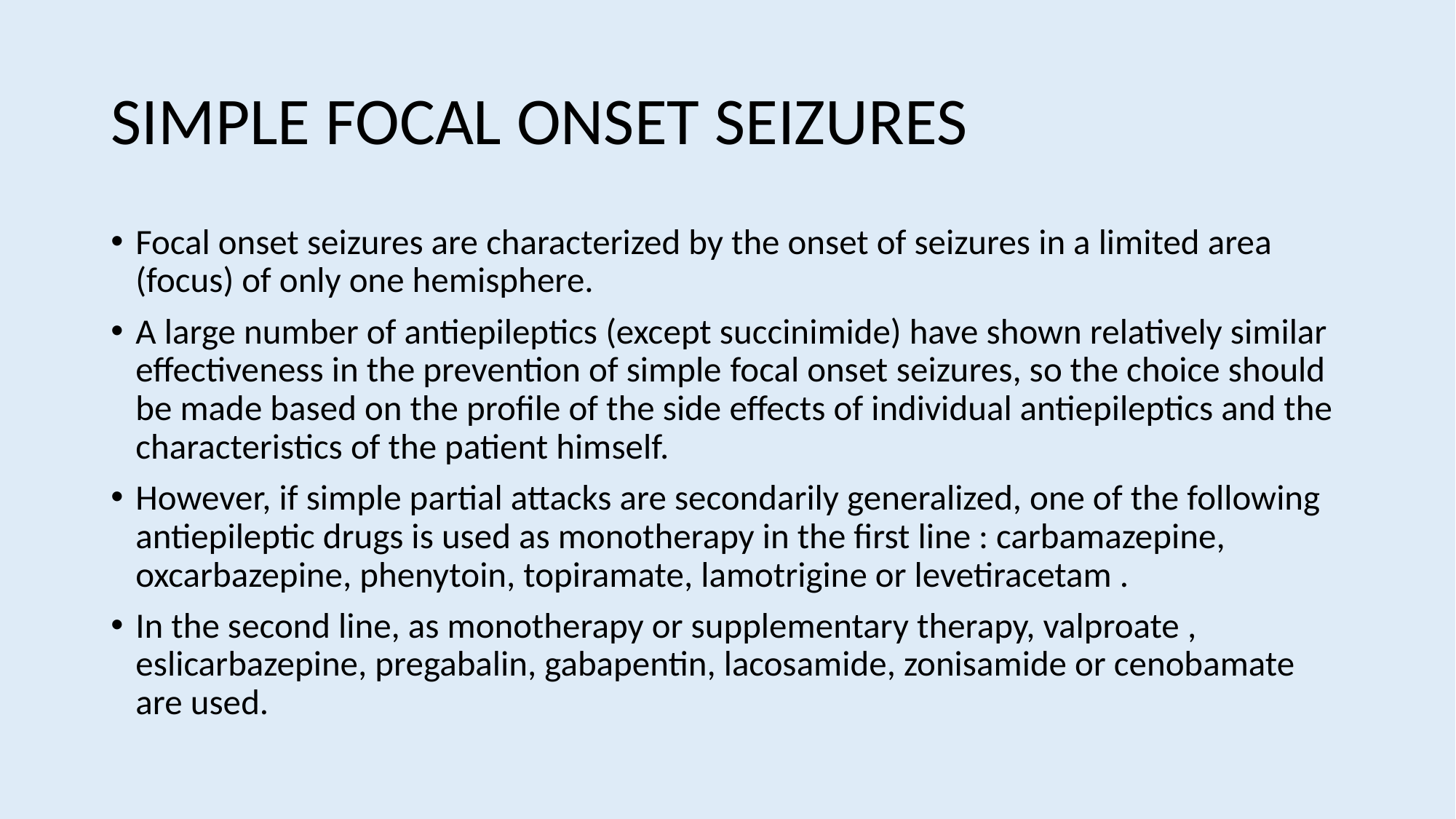

# SIMPLE FOCAL ONSET SEIZURES
Focal onset seizures are characterized by the onset of seizures in a limited area (focus) of only one hemisphere.
A large number of antiepileptics (except succinimide) have shown relatively similar effectiveness in the prevention of simple focal onset seizures, so the choice should be made based on the profile of the side effects of individual antiepileptics and the characteristics of the patient himself.
However, if simple partial attacks are secondarily generalized, one of the following antiepileptic drugs is used as monotherapy in the first line : carbamazepine, oxcarbazepine, phenytoin, topiramate, lamotrigine or levetiracetam .
In the second line, as monotherapy or supplementary therapy, valproate , eslicarbazepine, pregabalin, gabapentin, lacosamide, zonisamide or cenobamate are used.